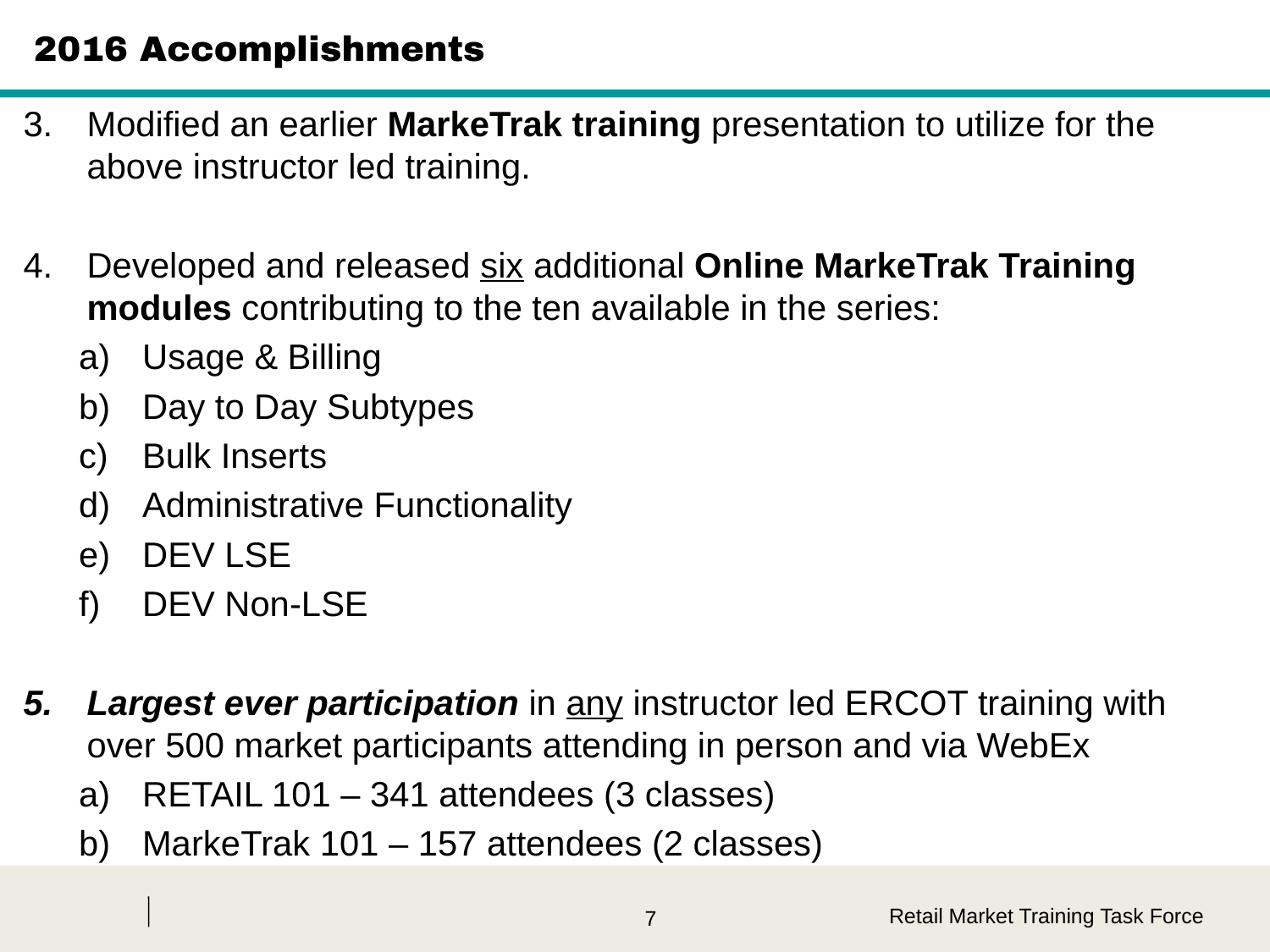

# 2016 Accomplishments
Modified an earlier MarkeTrak training presentation to utilize for the above instructor led training.

Developed and released six additional Online MarkeTrak Training modules contributing to the ten available in the series:
Usage & Billing
Day to Day Subtypes
Bulk Inserts
Administrative Functionality
DEV LSE
DEV Non-LSE

Largest ever participation in any instructor led ERCOT training with over 500 market participants attending in person and via WebEx
RETAIL 101 – 341 attendees (3 classes)
MarkeTrak 101 – 157 attendees (2 classes)

Retail Market Training Task Force